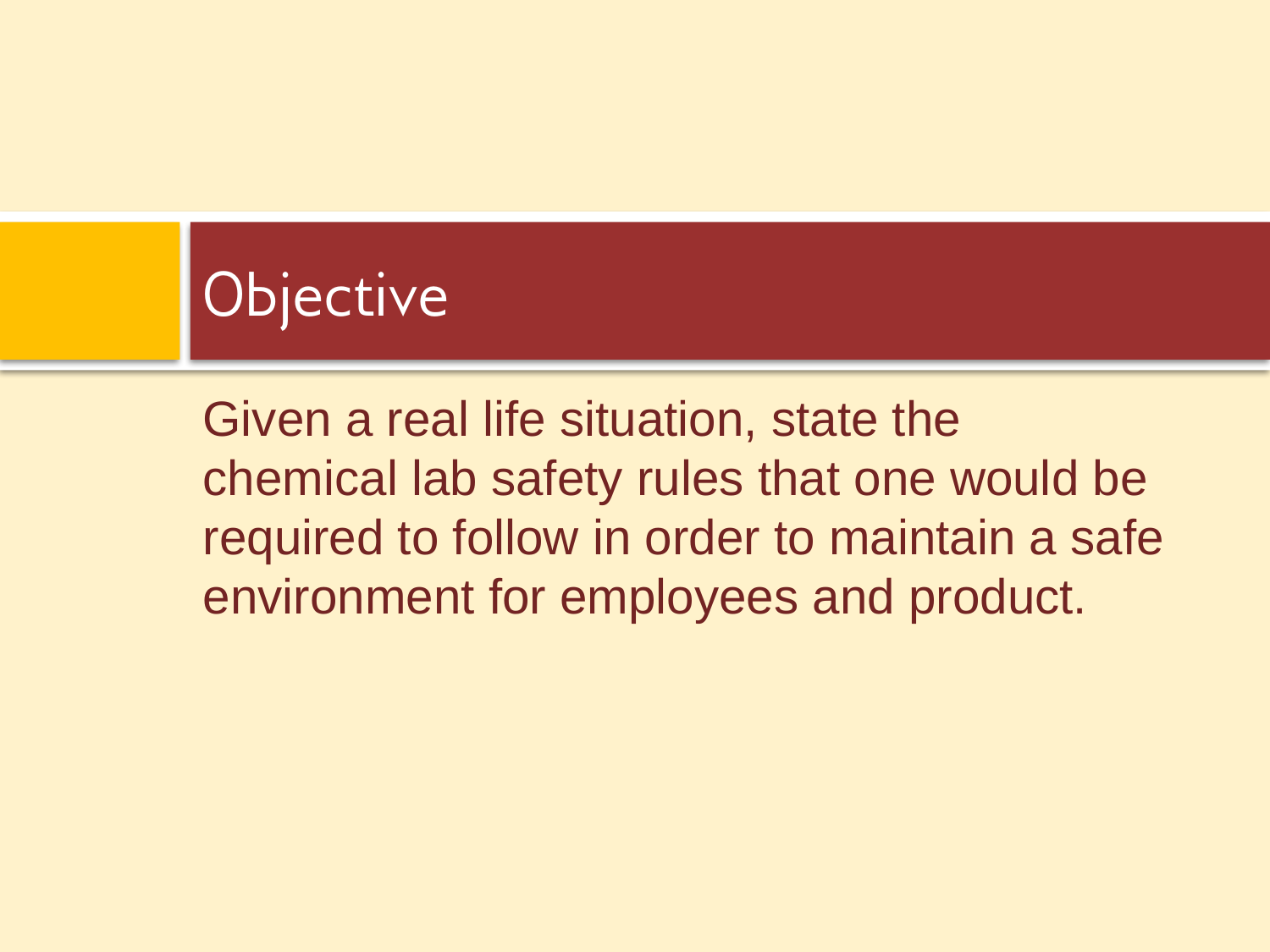

# Objective
Given a real life situation, state the chemical lab safety rules that one would be required to follow in order to maintain a safe environment for employees and product.